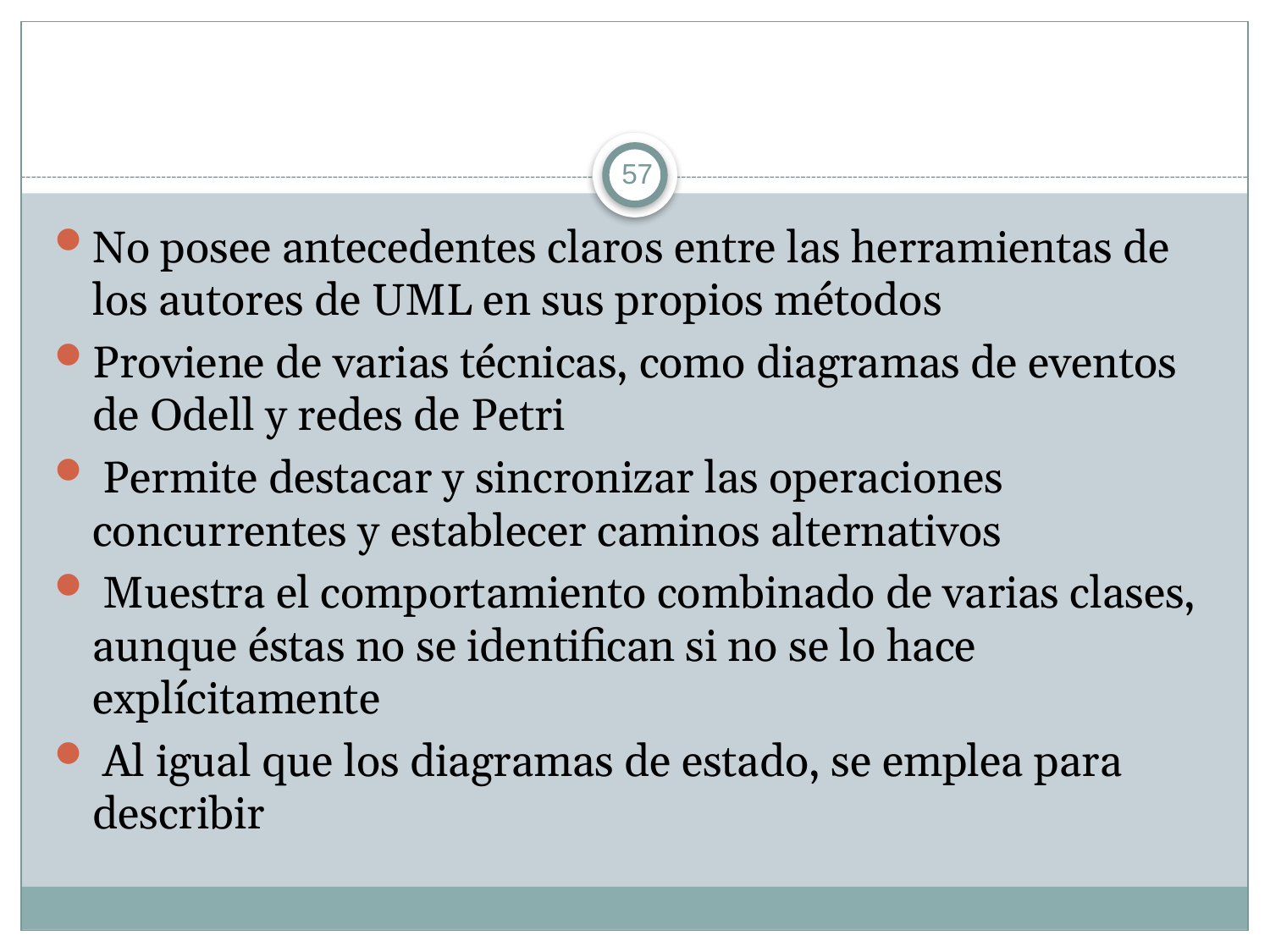

#
57
No posee antecedentes claros entre las herramientas de los autores de UML en sus propios métodos
Proviene de varias técnicas, como diagramas de eventos de Odell y redes de Petri
 Permite destacar y sincronizar las operaciones concurrentes y establecer caminos alternativos
 Muestra el comportamiento combinado de varias clases, aunque éstas no se identifican si no se lo hace explícitamente
 Al igual que los diagramas de estado, se emplea para describir